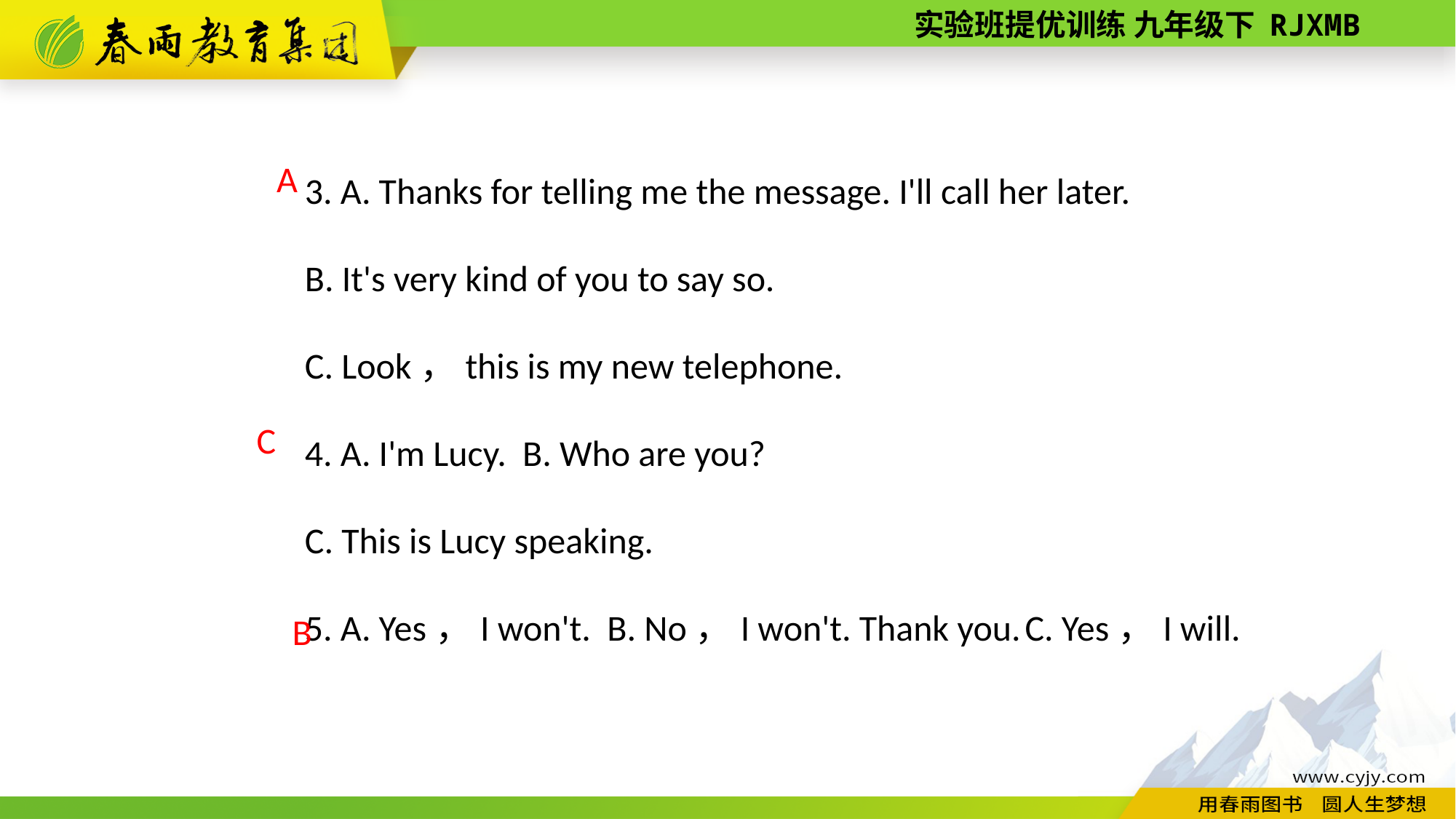

3. A. Thanks for telling me the message. I'll call her later.
B. It's very kind of you to say so.
C. Look，this is my new telephone.
4. A. I'm Lucy.  B. Who are you?
C. This is Lucy speaking.
5. A. Yes，I won't.  B. No，I won't. Thank you. C. Yes，I will.
A
C
B